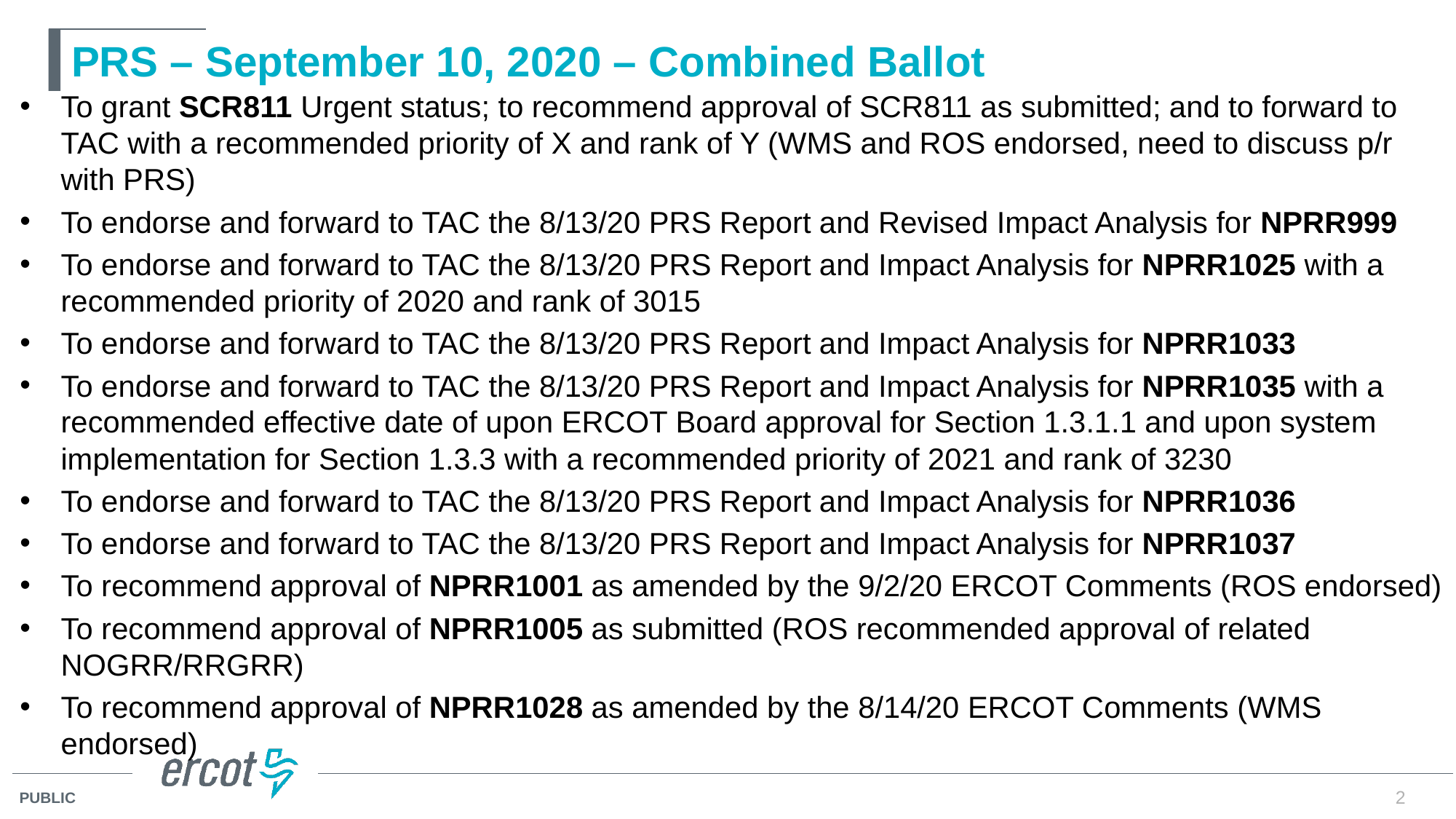

# PRS – September 10, 2020 – Combined Ballot
To grant SCR811 Urgent status; to recommend approval of SCR811 as submitted; and to forward to TAC with a recommended priority of X and rank of Y (WMS and ROS endorsed, need to discuss p/r with PRS)
To endorse and forward to TAC the 8/13/20 PRS Report and Revised Impact Analysis for NPRR999
To endorse and forward to TAC the 8/13/20 PRS Report and Impact Analysis for NPRR1025 with a recommended priority of 2020 and rank of 3015
To endorse and forward to TAC the 8/13/20 PRS Report and Impact Analysis for NPRR1033
To endorse and forward to TAC the 8/13/20 PRS Report and Impact Analysis for NPRR1035 with a recommended effective date of upon ERCOT Board approval for Section 1.3.1.1 and upon system implementation for Section 1.3.3 with a recommended priority of 2021 and rank of 3230
To endorse and forward to TAC the 8/13/20 PRS Report and Impact Analysis for NPRR1036
To endorse and forward to TAC the 8/13/20 PRS Report and Impact Analysis for NPRR1037
To recommend approval of NPRR1001 as amended by the 9/2/20 ERCOT Comments (ROS endorsed)
To recommend approval of NPRR1005 as submitted (ROS recommended approval of related NOGRR/RRGRR)
To recommend approval of NPRR1028 as amended by the 8/14/20 ERCOT Comments (WMS endorsed)

2